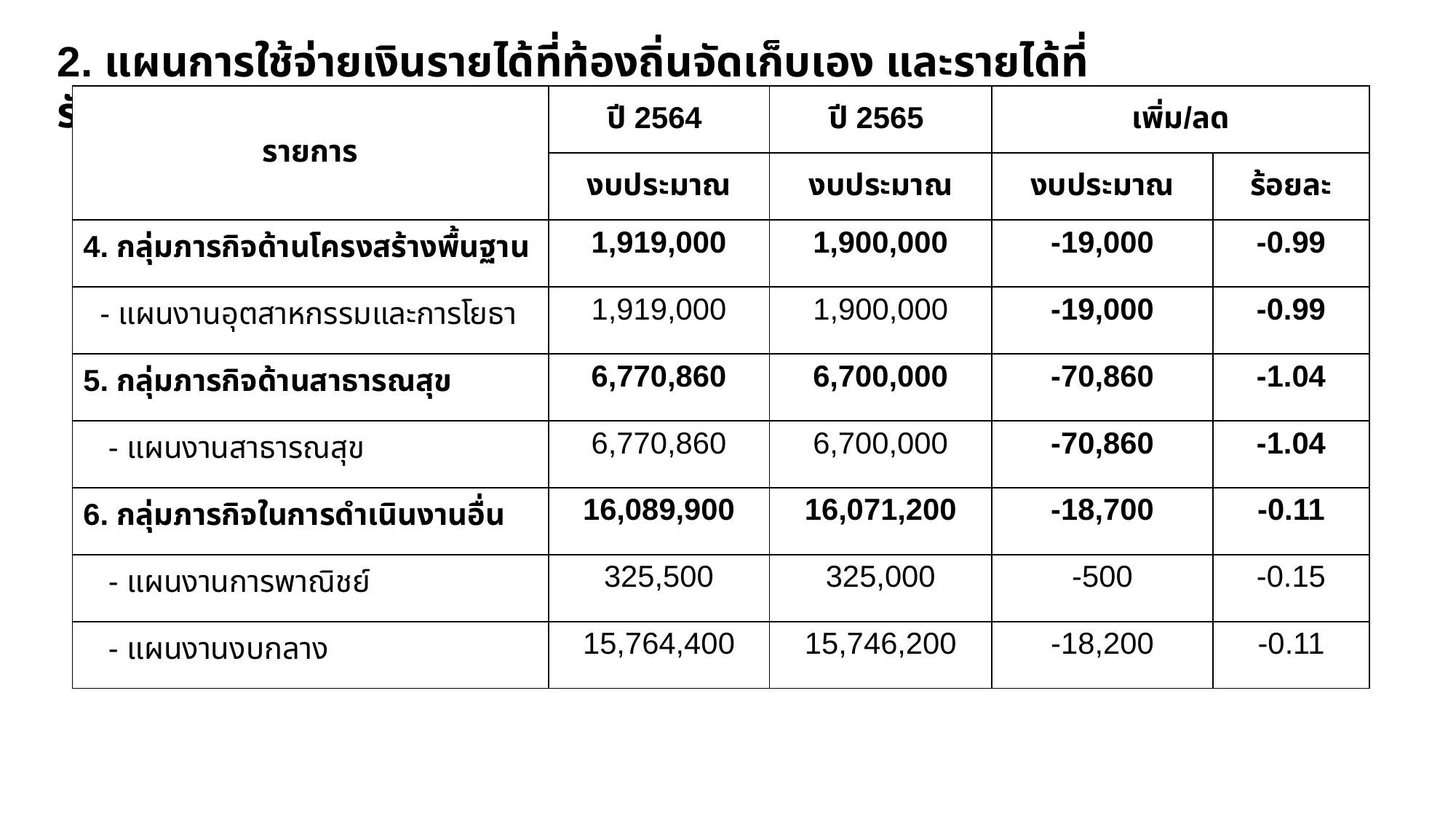

2. แผนการใช้จ่ายเงินรายได้ที่ท้องถิ่นจัดเก็บเอง และรายได้ที่รัฐบาลจัดเก็บให้และจัดสรรให้ (ต่อ)
| รายการ | ปี 2564 | ปี 2565 | เพิ่ม/ลด |  |
| --- | --- | --- | --- | --- |
|  | งบประมาณ | งบประมาณ | งบประมาณ | ร้อยละ |
| 4. กลุ่มภารกิจด้านโครงสร้างพื้นฐาน | 1,919,000 | 1,900,000 | -19,000 | -0.99 |
| - แผนงานอุตสาหกรรมและการโยธา | 1,919,000 | 1,900,000 | -19,000 | -0.99 |
| 5. กลุ่มภารกิจด้านสาธารณสุข | 6,770,860 | 6,700,000 | -70,860 | -1.04 |
| - แผนงานสาธารณสุข | 6,770,860 | 6,700,000 | -70,860 | -1.04 |
| 6. กลุ่มภารกิจในการดำเนินงานอื่น | 16,089,900 | 16,071,200 | -18,700 | -0.11 |
| - แผนงานการพาณิชย์ | 325,500 | 325,000 | -500 | -0.15 |
| - แผนงานงบกลาง | 15,764,400 | 15,746,200 | -18,200 | -0.11 |